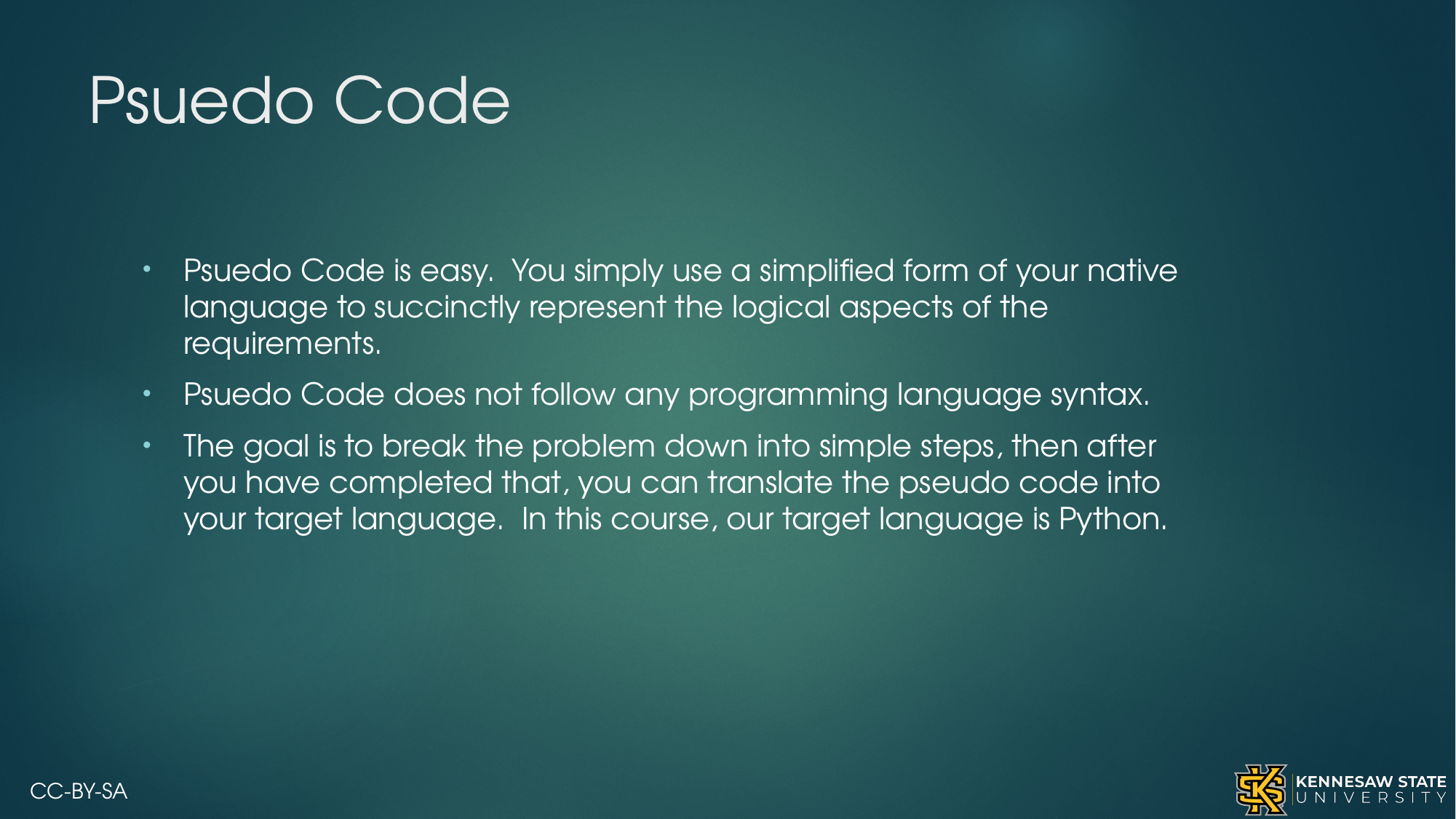

# Psuedo Code
Psuedo Code is easy.  You simply use a simplified form of your native language to succinctly represent the logical aspects of the requirements.
Psuedo Code does not follow any programming language syntax.
The goal is to break the problem down into simple steps, then after you have completed that, you can translate the pseudo code into your target language.  In this course, our target language is Python.